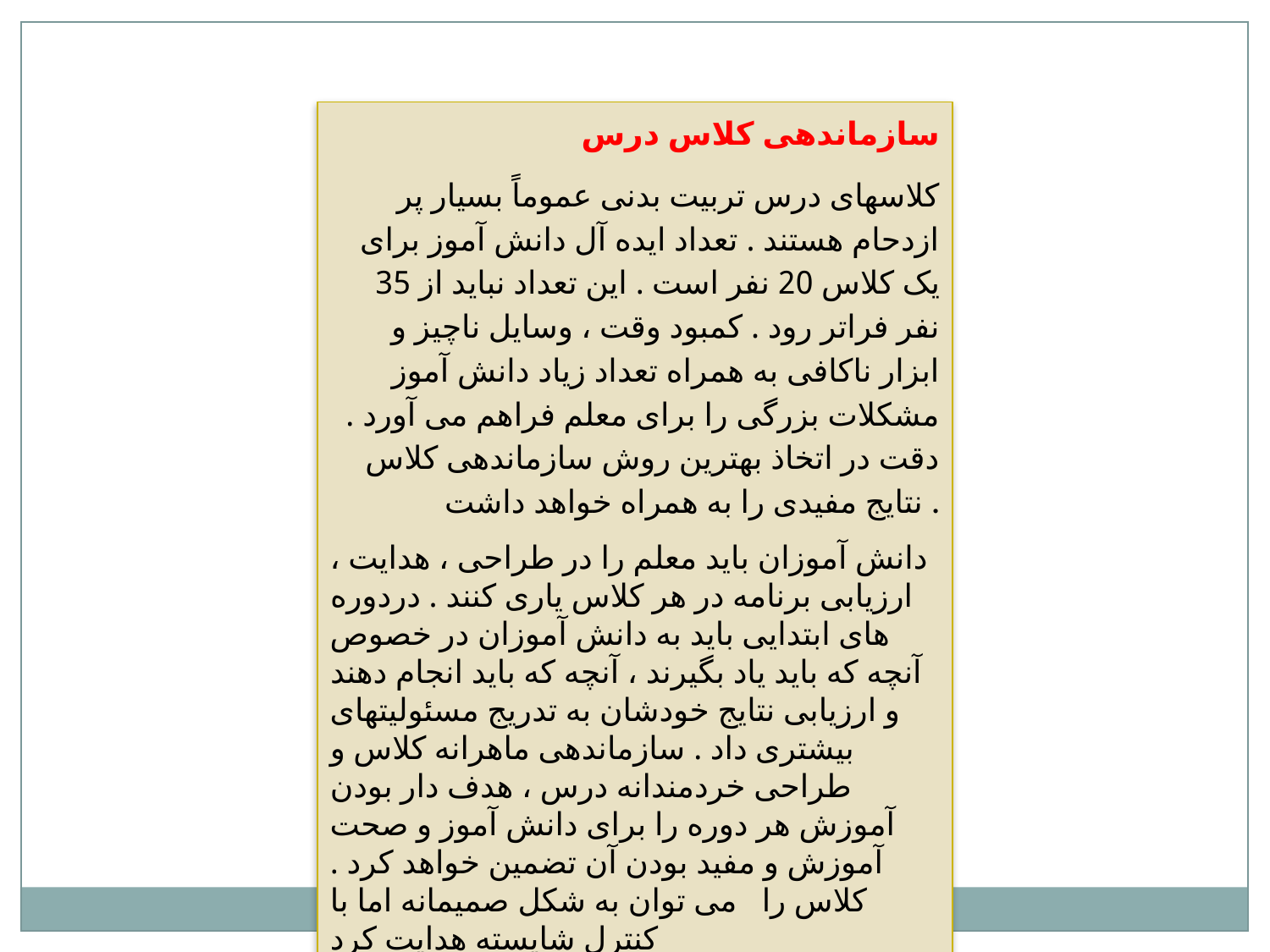

سازماندهی کلاس درس
کلاسهای درس تربیت بدنی عموماً بسیار پر ازدحام هستند . تعداد ایده آل دانش آموز برای یک کلاس 20 نفر است . این تعداد نباید از 35 نفر فراتر رود . کمبود وقت ، وسایل ناچیز و ابزار ناکافی به همراه تعداد زیاد دانش آموز مشکلات بزرگی را برای معلم فراهم می آورد . دقت در اتخاذ بهترین روش سازماندهی کلاس نتایج مفیدی را به همراه خواهد داشت .
دانش آموزان باید معلم را در طراحی ، هدایت ، ارزیابی برنامه در هر کلاس یاری کنند . دردوره های ابتدایی باید به دانش آموزان در خصوص آنچه که باید یاد بگیرند ، آنچه که باید انجام دهند و ارزیابی نتایج خودشان به تدریج مسئولیتهای بیشتری داد . سازماندهی ماهرانه کلاس و طراحی خردمندانه درس ، هدف دار بودن آموزش هر دوره را برای دانش آموز و صحت آموزش و مفید بودن آن تضمین خواهد کرد . کلاس را   می توان به شکل صمیمانه اما با کنترل شایسته هدایت کرد